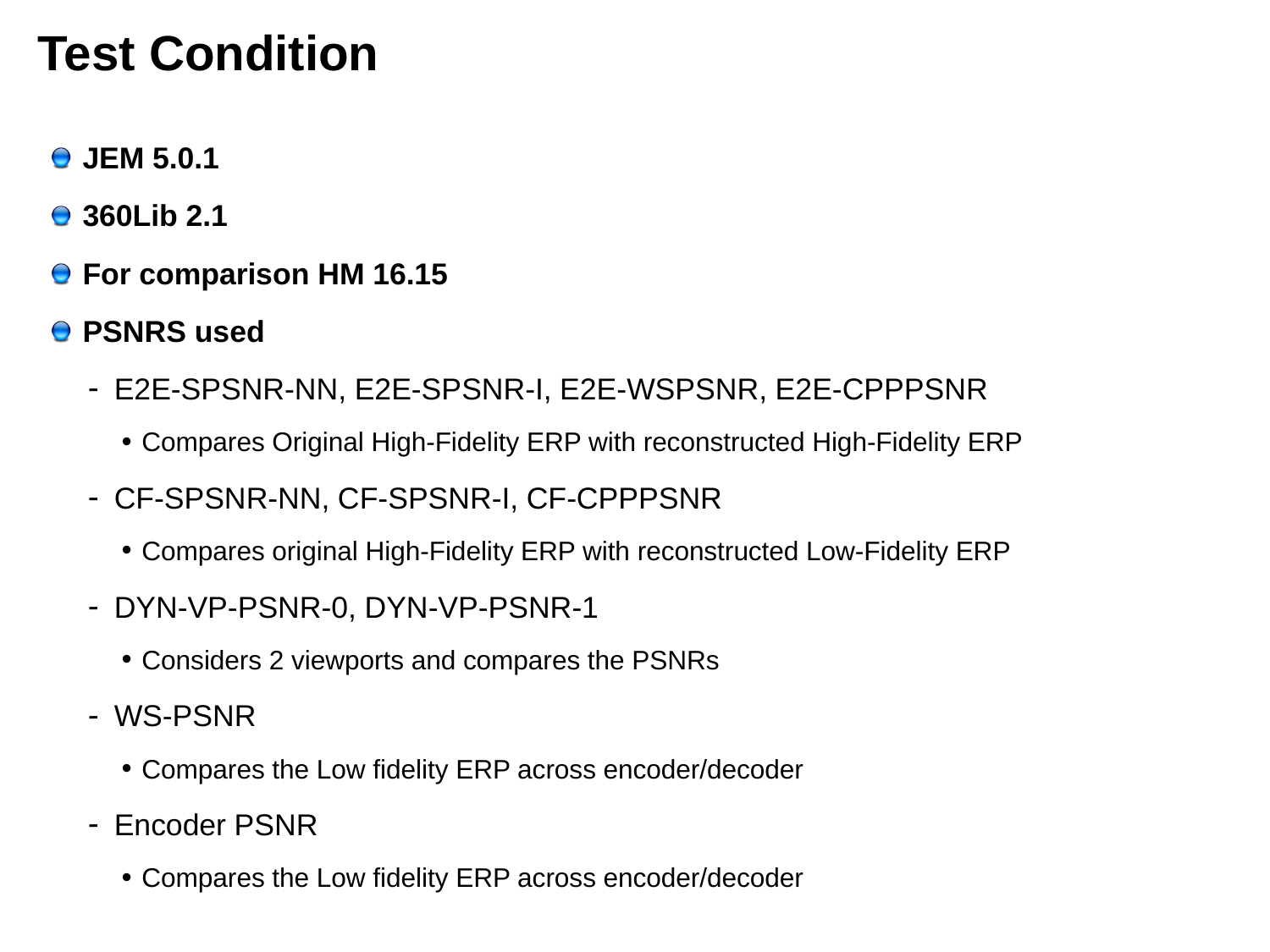

# Test Condition
JEM 5.0.1
360Lib 2.1
For comparison HM 16.15
PSNRS used
E2E-SPSNR-NN, E2E-SPSNR-I, E2E-WSPSNR, E2E-CPPPSNR
Compares Original High-Fidelity ERP with reconstructed High-Fidelity ERP
CF-SPSNR-NN, CF-SPSNR-I, CF-CPPPSNR
Compares original High-Fidelity ERP with reconstructed Low-Fidelity ERP
DYN-VP-PSNR-0, DYN-VP-PSNR-1
Considers 2 viewports and compares the PSNRs
WS-PSNR
Compares the Low fidelity ERP across encoder/decoder
Encoder PSNR
Compares the Low fidelity ERP across encoder/decoder